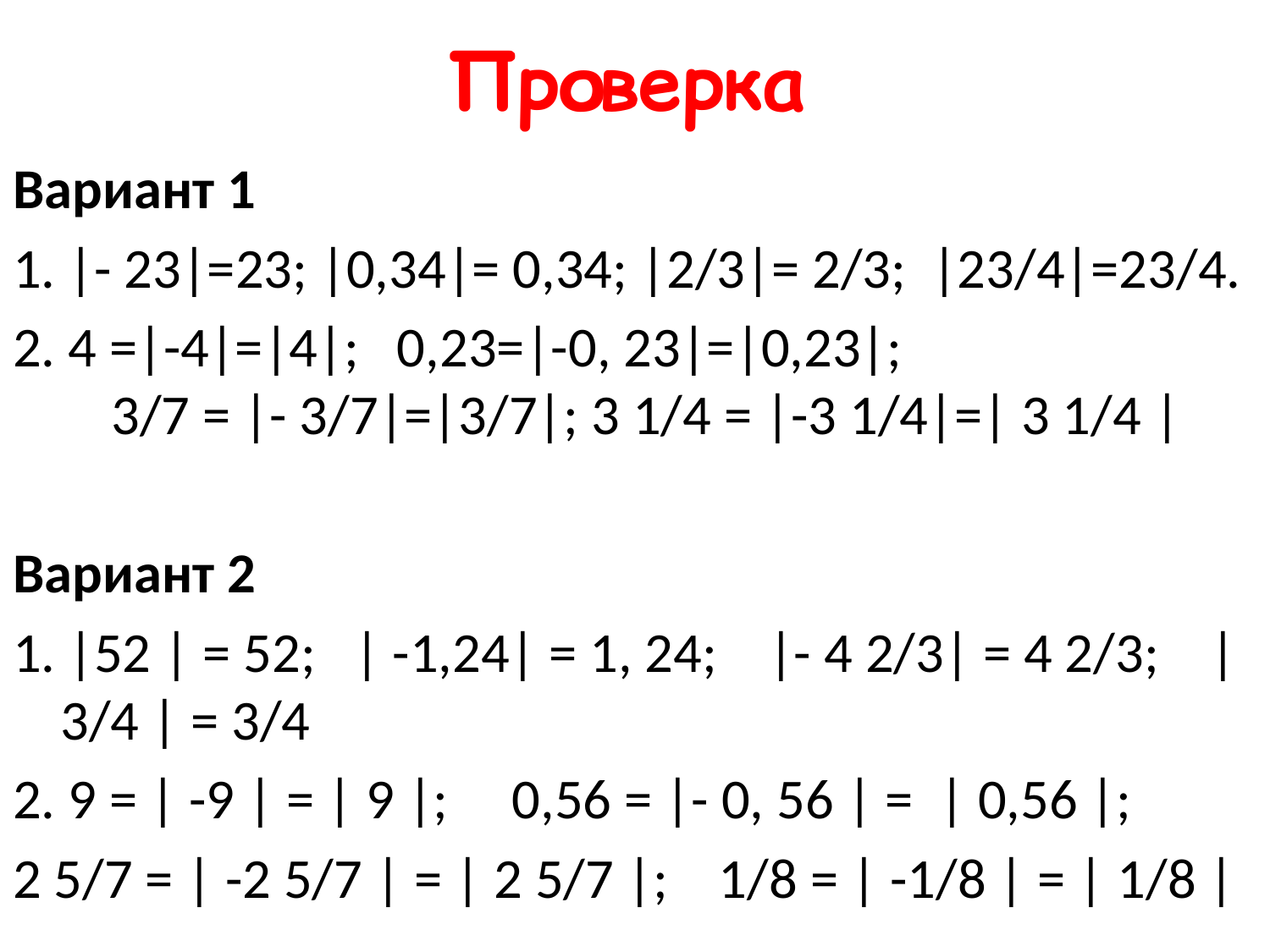

# Проверка
Вариант 1
1. |- 23|=23; |0,34|= 0,34; |2/3|= 2/3;  |23/4|=23/4.
2. 4 =|-4|=|4|;   0,23=|-0, 23|=|0,23|;                                3/7 = |- 3/7|=|3/7|; 3 1/4 = |-3 1/4|=| 3 1/4 |

Вариант 2
1. |52 | = 52;   | -1,24| = 1, 24;    |- 4 2/3| = 4 2/3;    |3/4 | = 3/4
2. 9 = | -9 | = | 9 |;     0,56 = |- 0, 56 | =  | 0,56 |;
2 5/7 = | -2 5/7 | = | 2 5/7 |;    1/8 = | -1/8 | = | 1/8 |